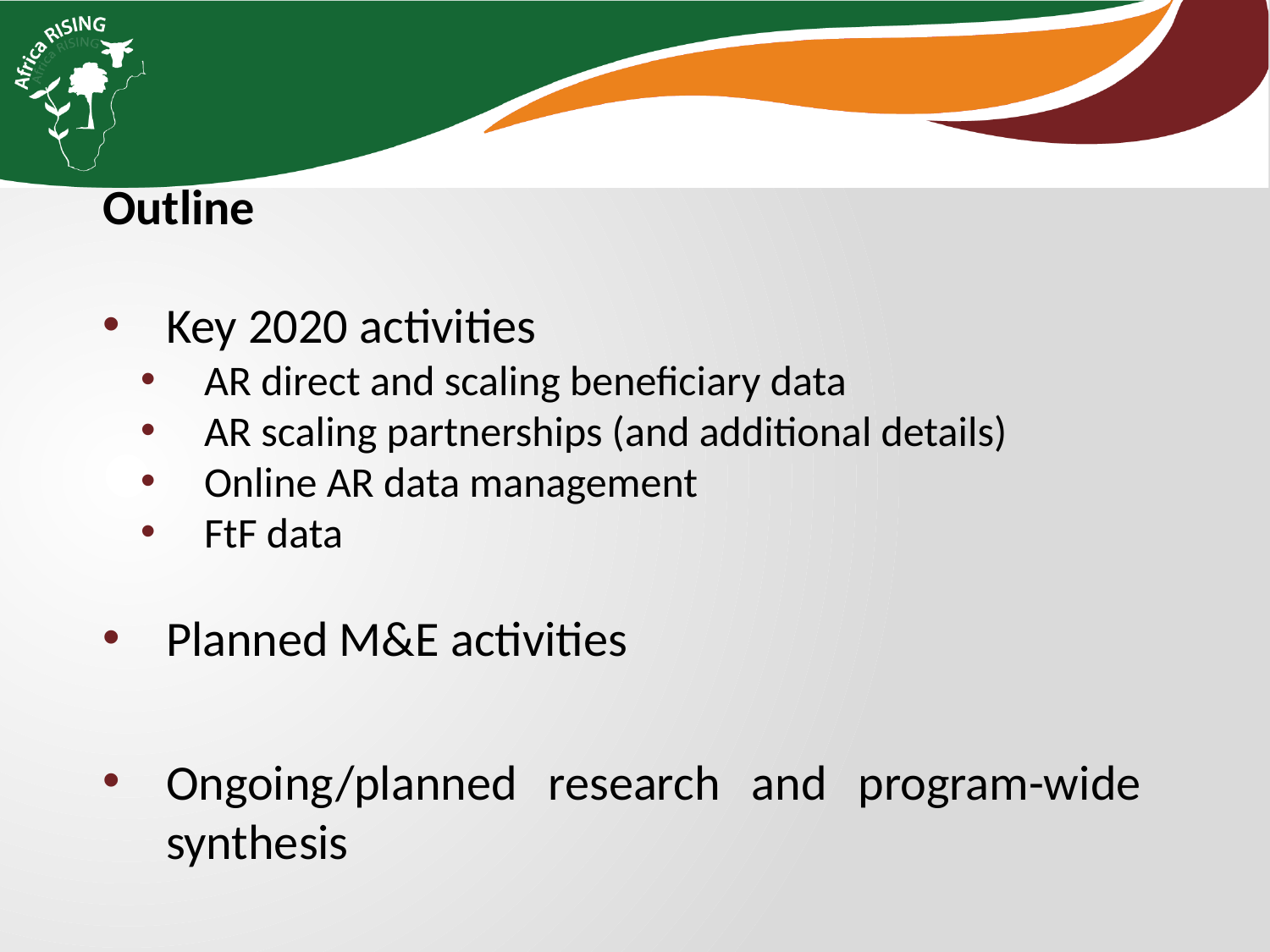

Outline

Key 2020 activities
AR direct and scaling beneficiary data
AR scaling partnerships (and additional details)
Online AR data management
FtF data

Planned M&E activities

Ongoing/planned research and program-wide synthesis